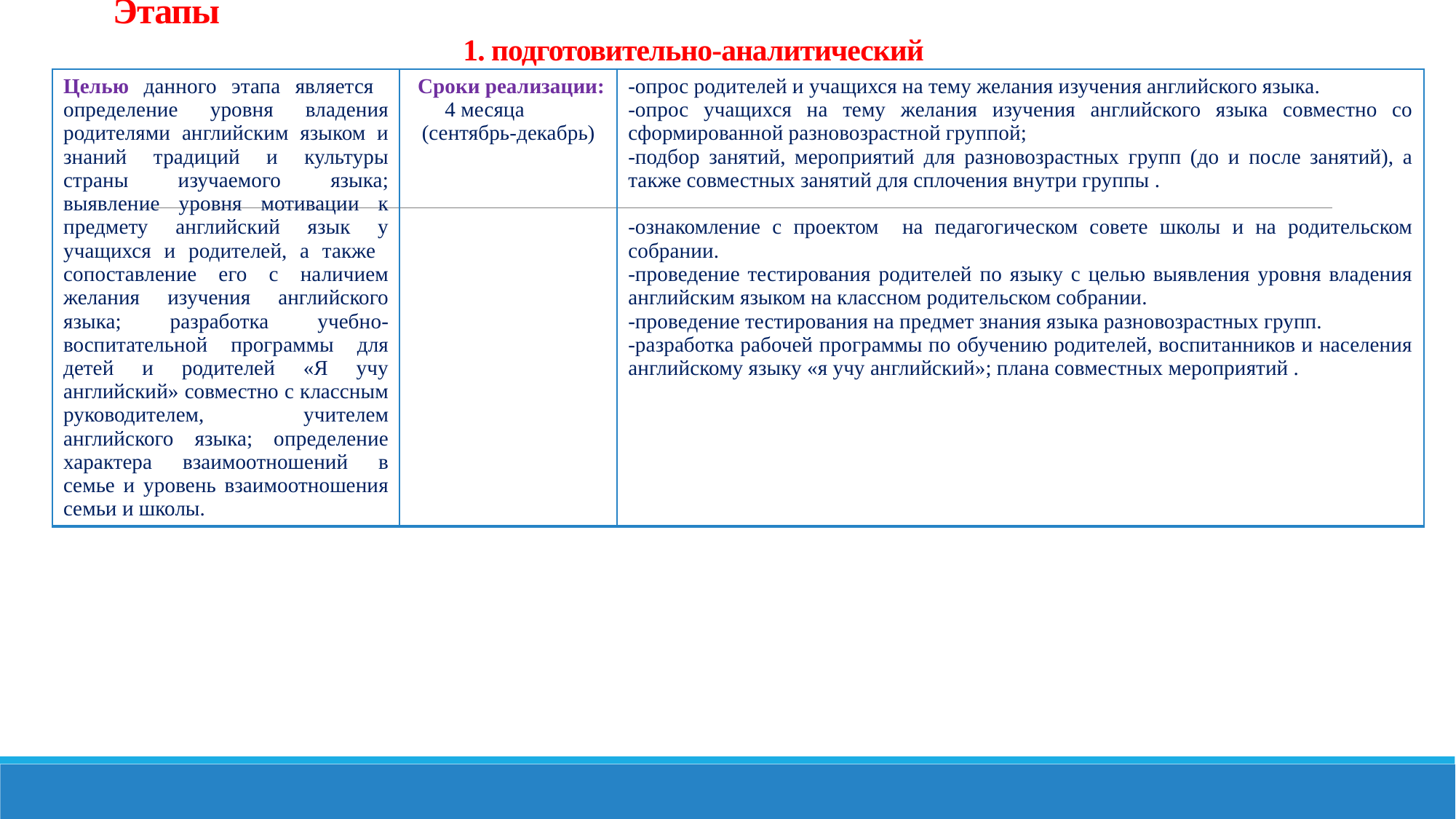

# Этапы 1. подготовительно-аналитический
| Целью данного этапа является определение уровня владения родителями английским языком и знаний традиций и культуры страны изучаемого языка; выявление уровня мотивации к предмету английский язык у учащихся и родителей, а также сопоставление его с наличием желания изучения английского языка; разработка учебно-воспитательной программы для детей и родителей «Я учу английский» совместно с классным руководителем, учителем английского языка; определение характера взаимоотношений в семье и уровень взаимоотношения семьи и школы. | Сроки реализации: 4 месяца (сентябрь-декабрь) | -опрос родителей и учащихся на тему желания изучения английского языка. -опрос учащихся на тему желания изучения английского языка совместно со сформированной разновозрастной группой; -подбор занятий, мероприятий для разновозрастных групп (до и после занятий), а также совместных занятий для сплочения внутри группы . -ознакомление с проектом на педагогическом совете школы и на родительском собрании. -проведение тестирования родителей по языку с целью выявления уровня владения английским языком на классном родительском собрании. -проведение тестирования на предмет знания языка разновозрастных групп. -разработка рабочей программы по обучению родителей, воспитанников и населения английскому языку «я учу английский»; плана совместных мероприятий . проведения мероприятий в виде пожертвования |
| --- | --- | --- |